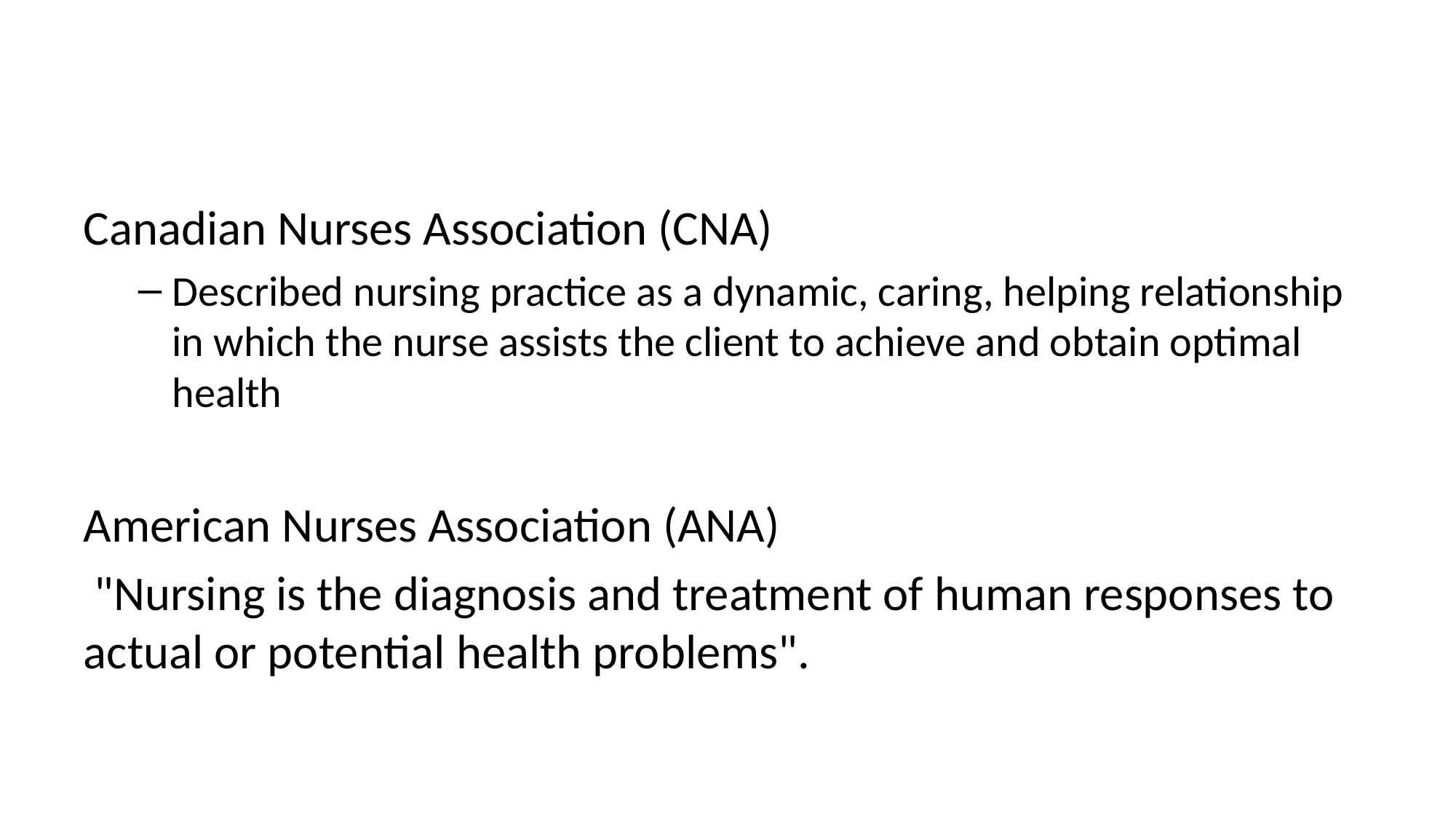

#
Canadian Nurses Association (CNA)
Described nursing practice as a dynamic, caring, helping relationship in which the nurse assists the client to achieve and obtain optimal health

American Nurses Association (ANA)
 "Nursing is the diagnosis and treatment of human responses to actual or potential health problems".